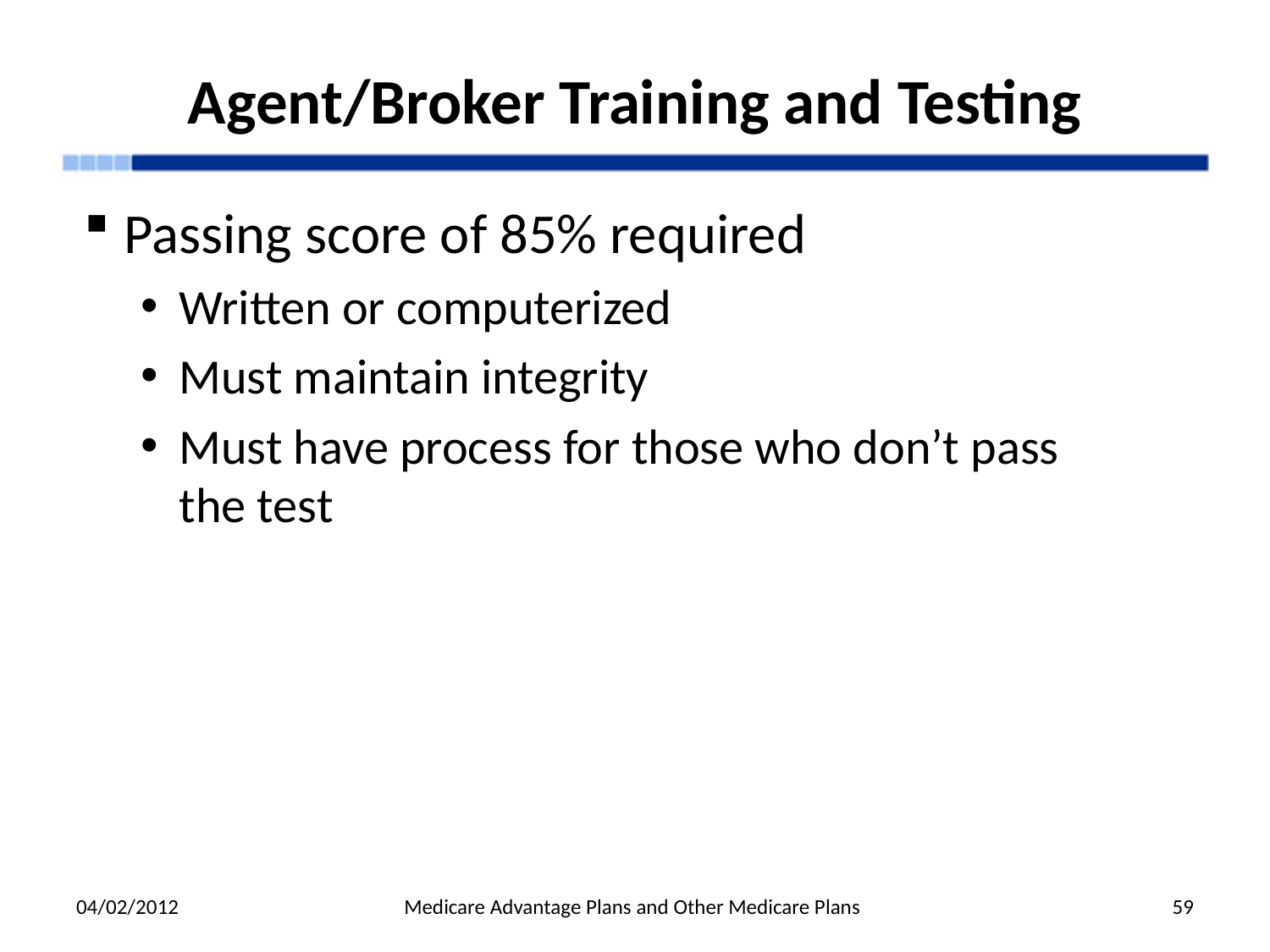

# Agent/Broker Training and Testing
Passing score of 85% required
Written or computerized
Must maintain integrity
Must have process for those who don’t pass
the test

04/02/2012
Medicare Advantage Plans and Other Medicare Plans
59